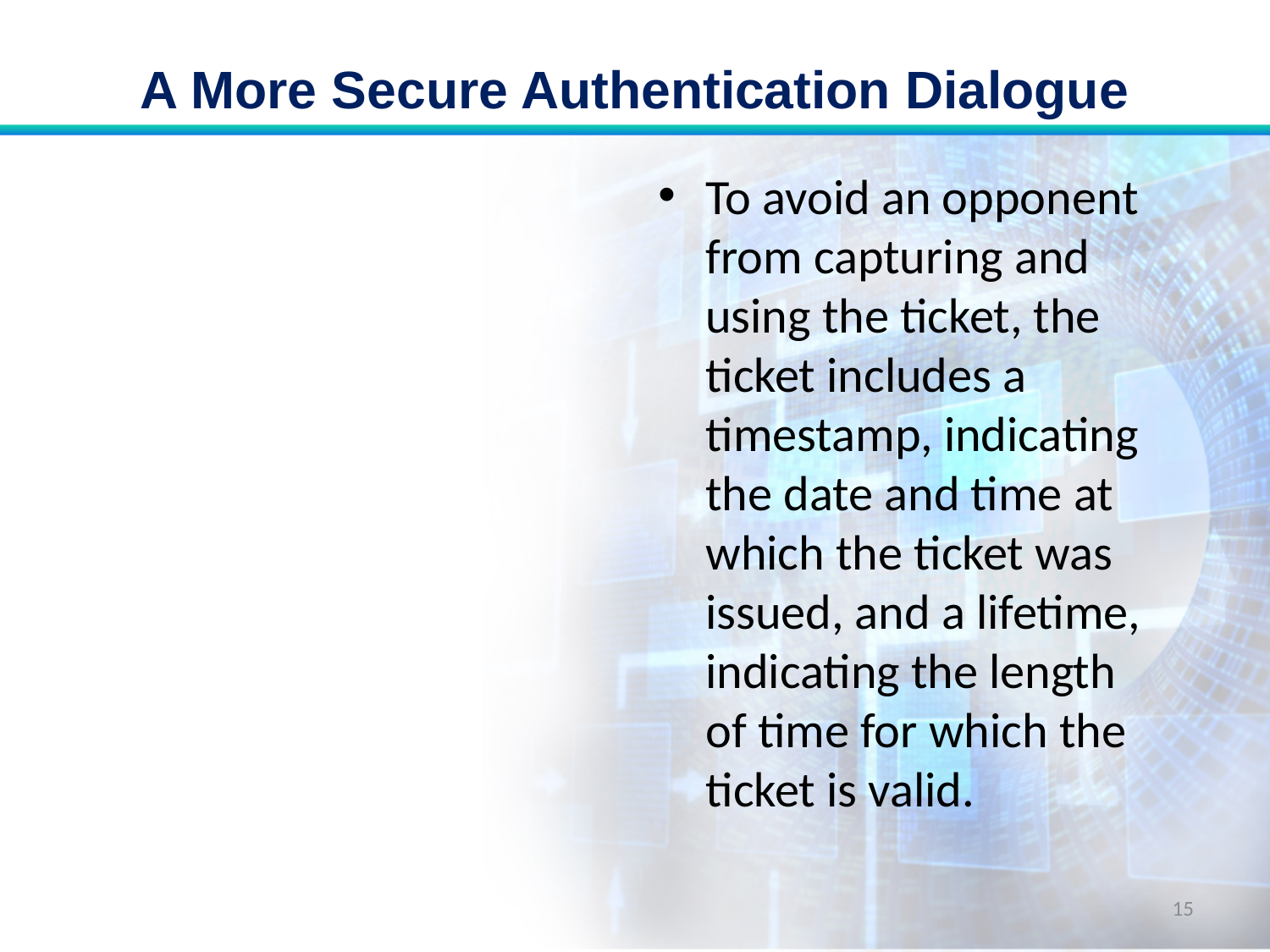

# A More Secure Authentication Dialogue
To avoid an opponent from capturing and using the ticket, the ticket includes a timestamp, indicating the date and time at which the ticket was issued, and a lifetime, indicating the length of time for which the ticket is valid.
15